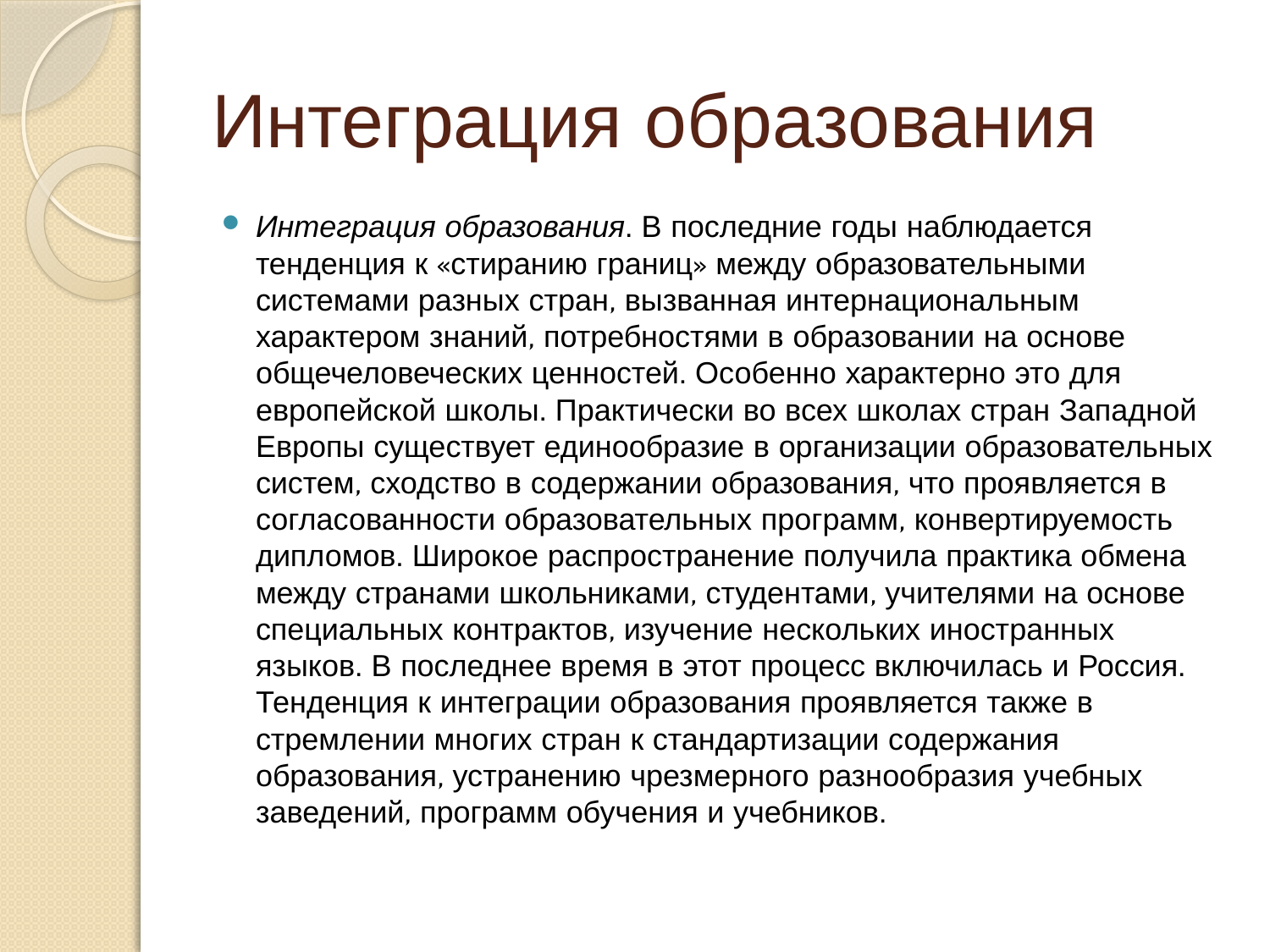

# Интеграция образования
Интеграция образования. В последние годы наблюдается тенденция к «стиранию границ» между образовательными системами разных стран, вызванная интернациональным характером знаний, потребностями в образовании на основе общечеловеческих ценностей. Особенно характерно это для европейской школы. Практически во всех школах стран Западной Европы существует единообразие в организации образовательных систем, сходство в содержании образования, что проявляется в согласованности образовательных программ, конвертируемость дипломов. Широкое распространение получила практика обмена между странами школьниками, студентами, учителями на основе специальных контрактов, изучение нескольких иностранных языков. В последнее время в этот процесс включилась и Россия. Тенденция к интеграции образования проявляется также в стремлении многих стран к стандартизации содержания образования, устранению чрезмерного разнообразия учебных заведений, программ обучения и учебников.